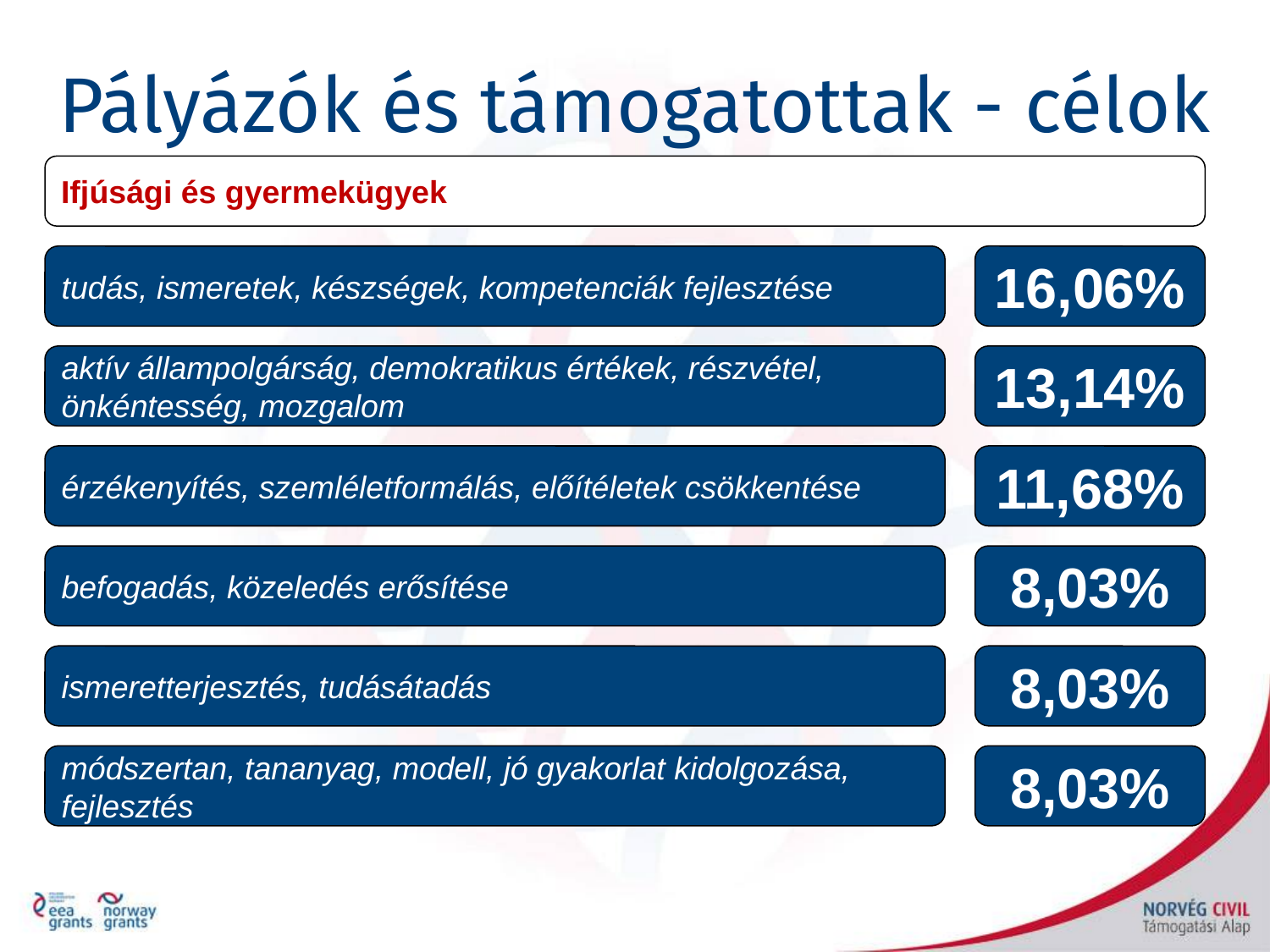

Pályázók és támogatottak - célok
Ifjúsági és gyermekügyek
tudás, ismeretek, készségek, kompetenciák fejlesztése
16,06%
aktív állampolgárság, demokratikus értékek, részvétel, önkéntesség, mozgalom
13,14%
érzékenyítés, szemléletformálás, előítéletek csökkentése
11,68%
befogadás, közeledés erősítése
8,03%
ismeretterjesztés, tudásátadás
8,03%
módszertan, tananyag, modell, jó gyakorlat kidolgozása, fejlesztés
8,03%